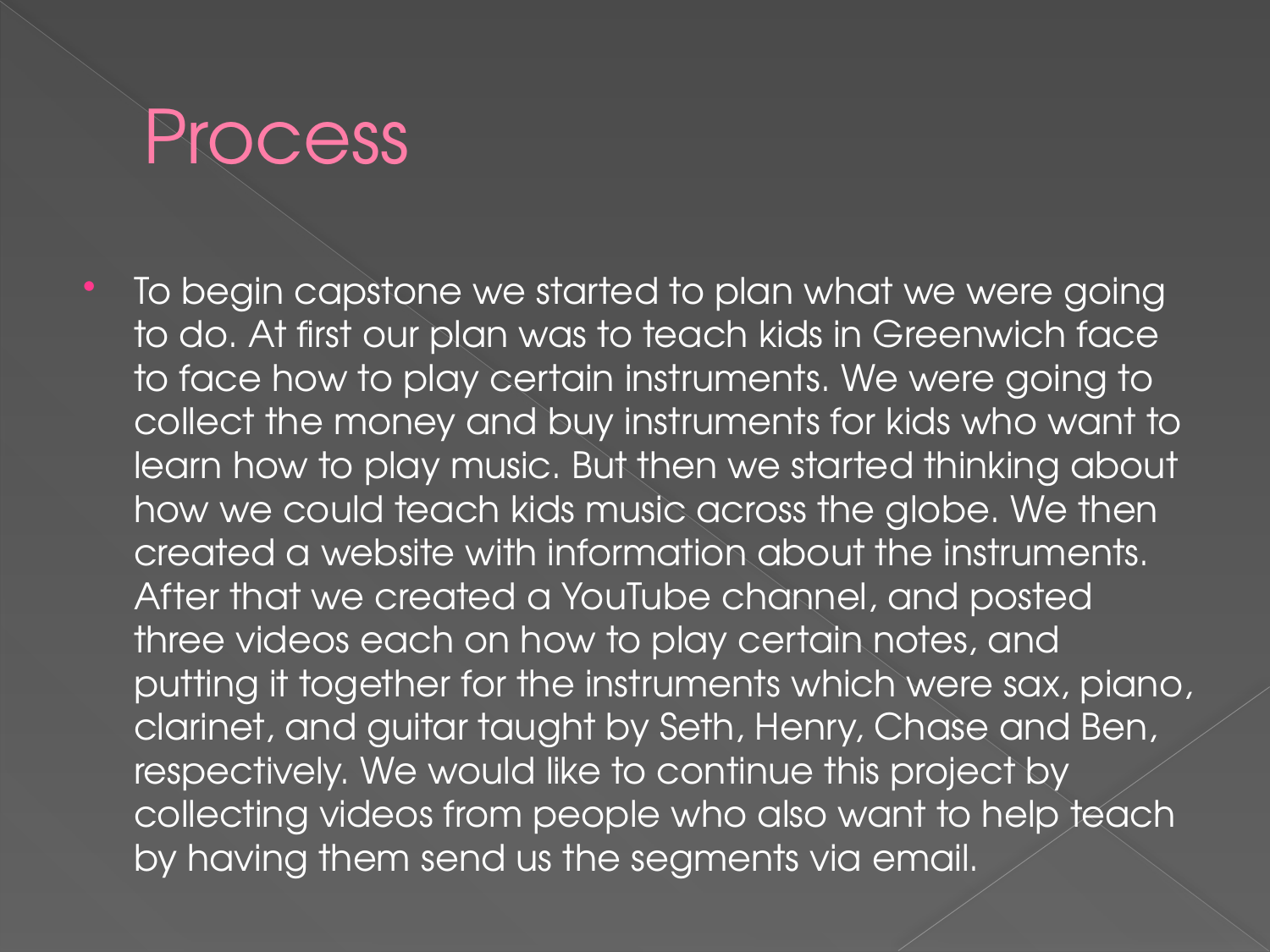

# Process
To begin capstone we started to plan what we were going to do. At first our plan was to teach kids in Greenwich face to face how to play certain instruments. We were going to collect the money and buy instruments for kids who want to learn how to play music. But then we started thinking about how we could teach kids music across the globe. We then created a website with information about the instruments. After that we created a YouTube channel, and posted three videos each on how to play certain notes, and putting it together for the instruments which were sax, piano, clarinet, and guitar taught by Seth, Henry, Chase and Ben, respectively. We would like to continue this project by collecting videos from people who also want to help teach  by having them send us the segments via email.